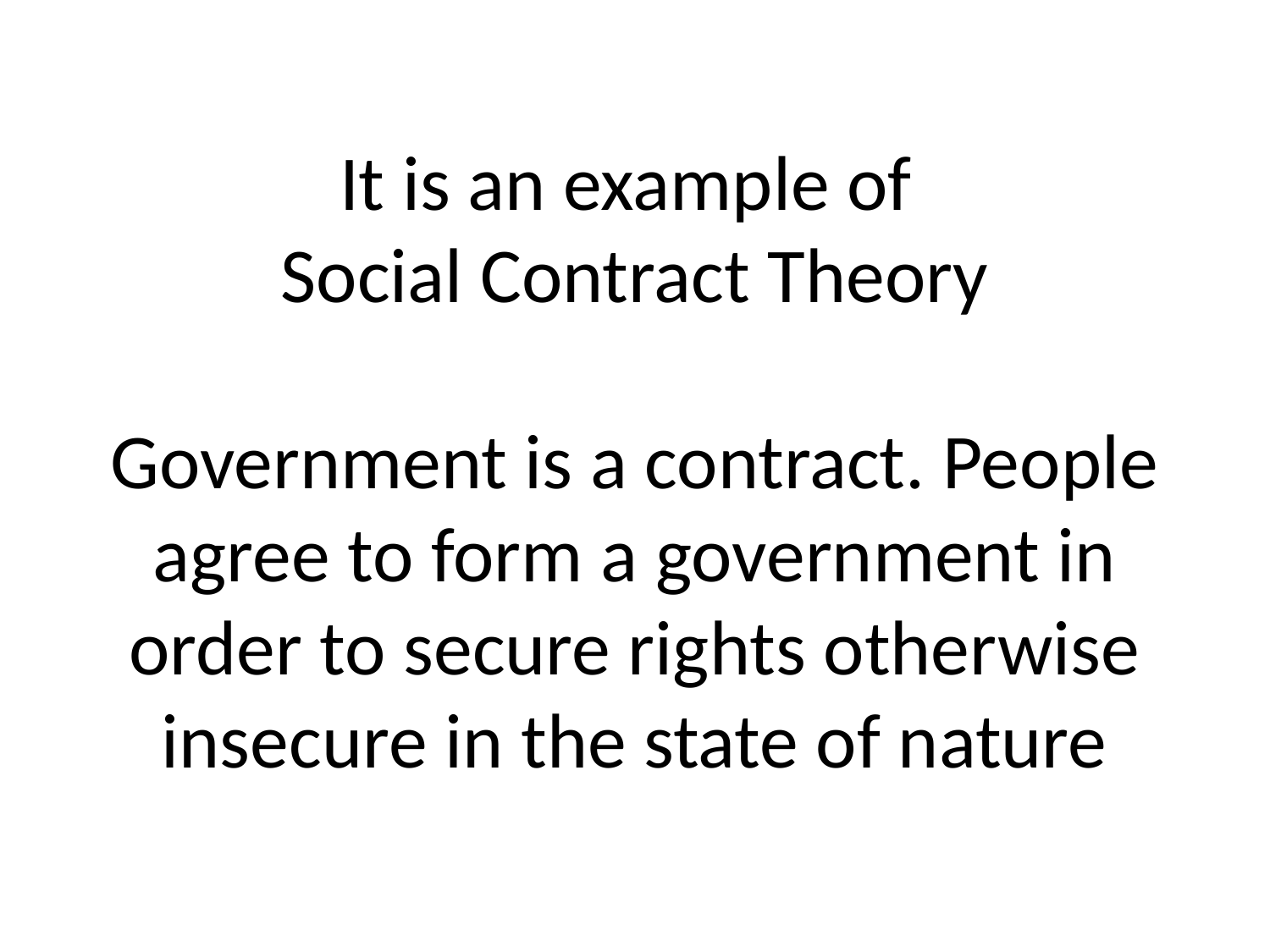

# It is an example of Social Contract Theory Government is a contract. People agree to form a government in order to secure rights otherwise insecure in the state of nature